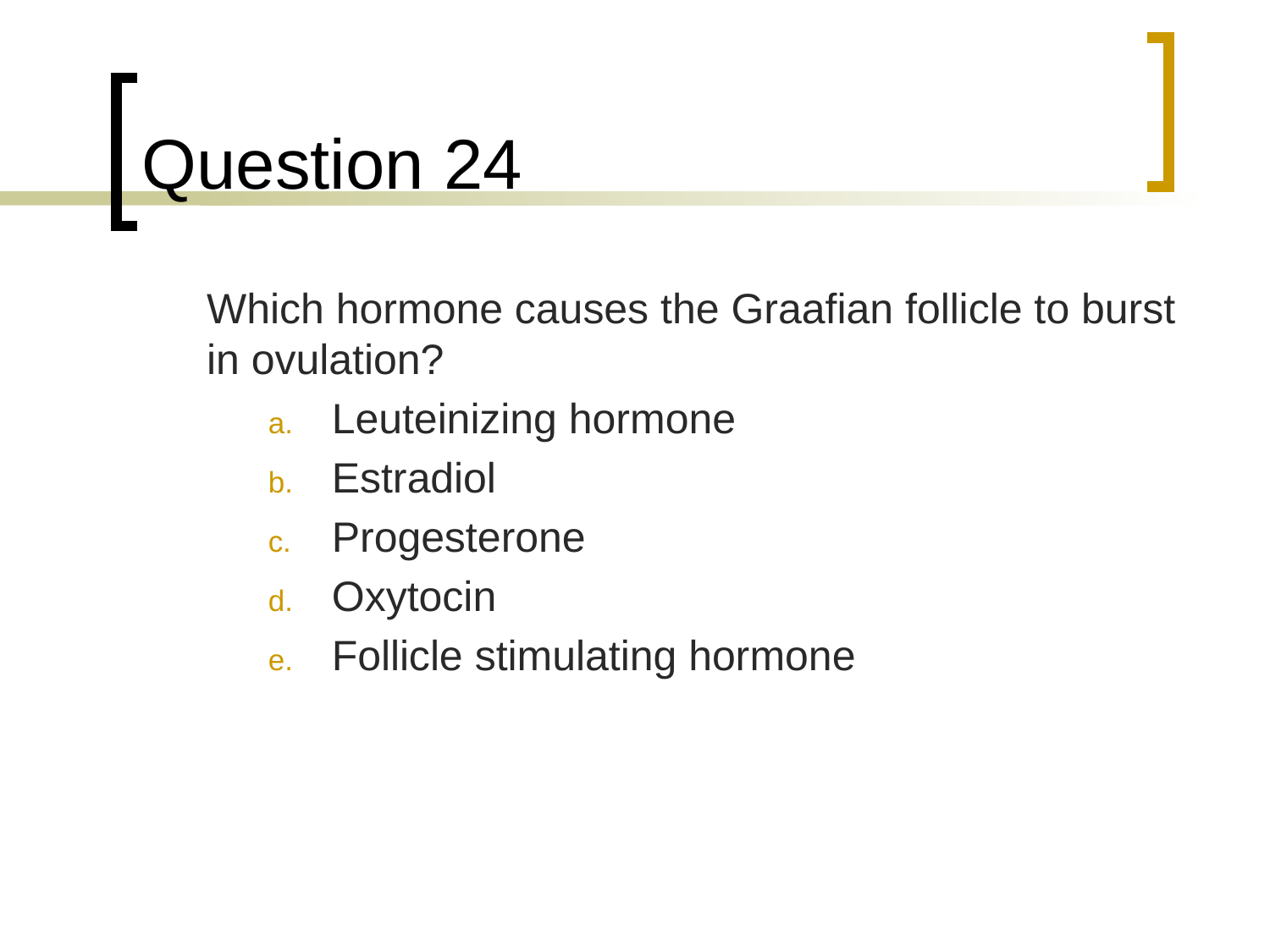

# Question 24
	Which hormone causes the Graafian follicle to burst in ovulation?
Leuteinizing hormone
Estradiol
Progesterone
Oxytocin
Follicle stimulating hormone